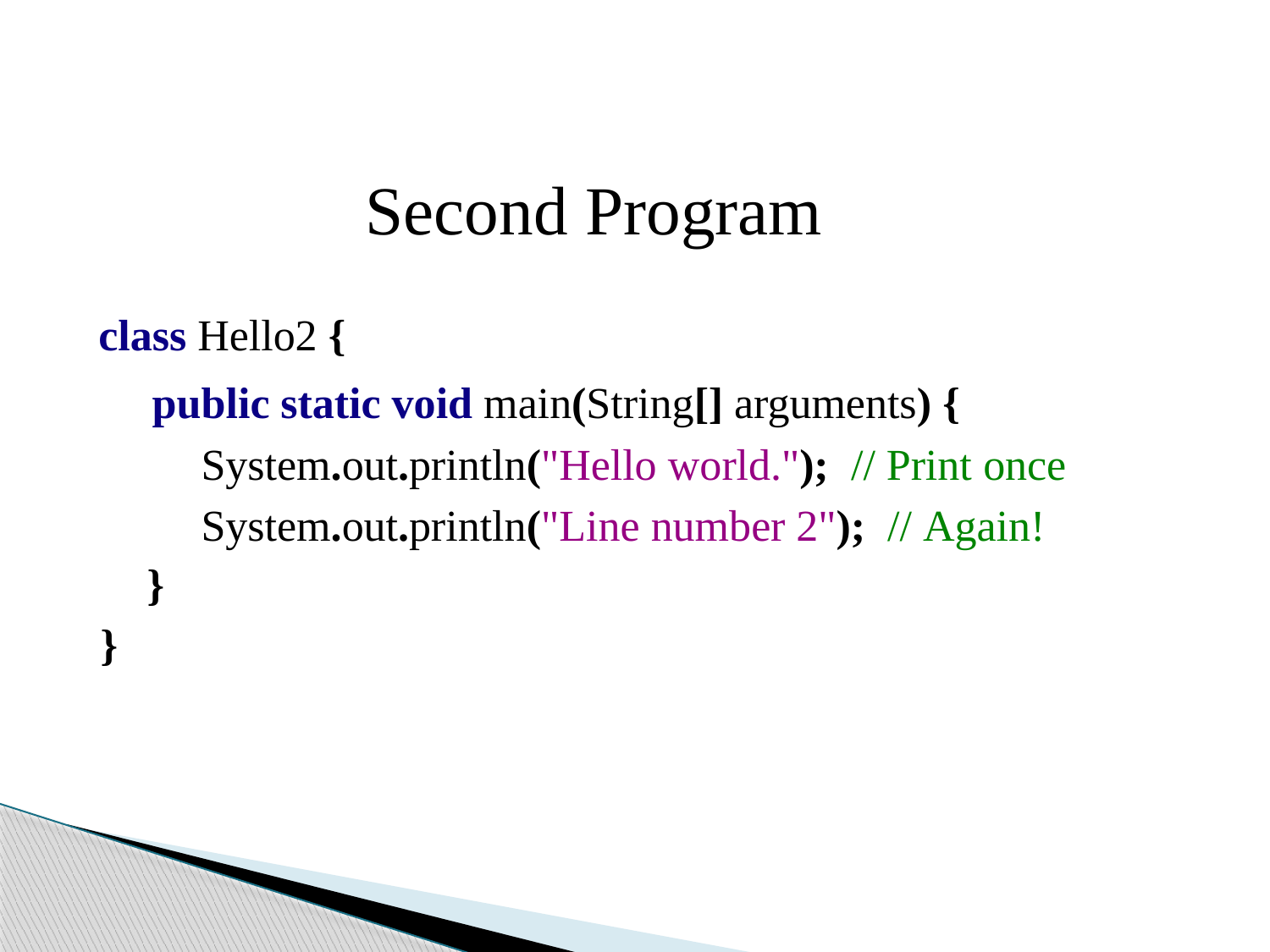

#
Second Program

class Hello2 {
public static void main(String[] arguments) {

	System.out.println("Hello world.");  // Print once

	System.out.println("Line number 2");  // Again!
}
}